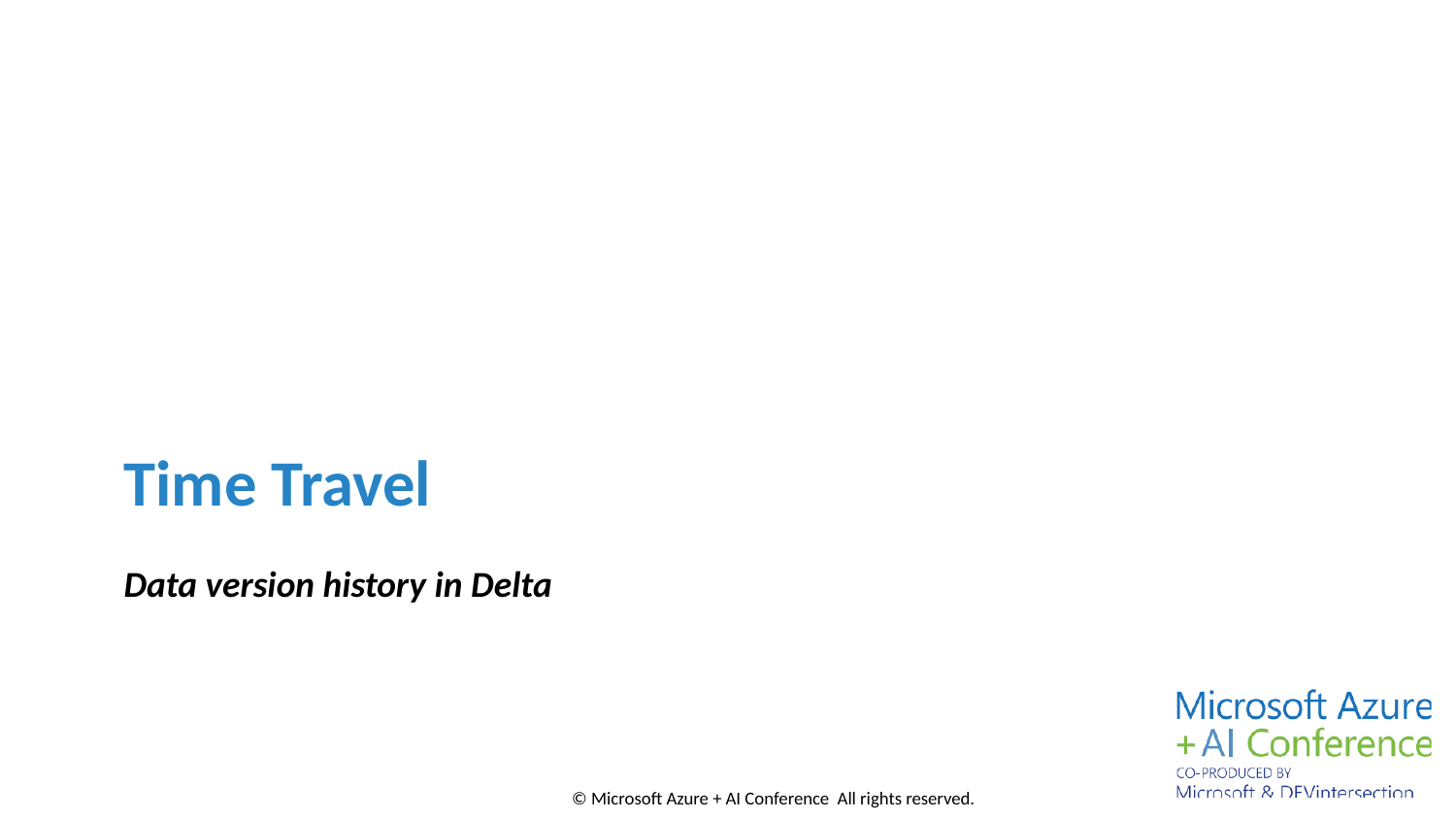

Time Travel
# Data version history in Delta